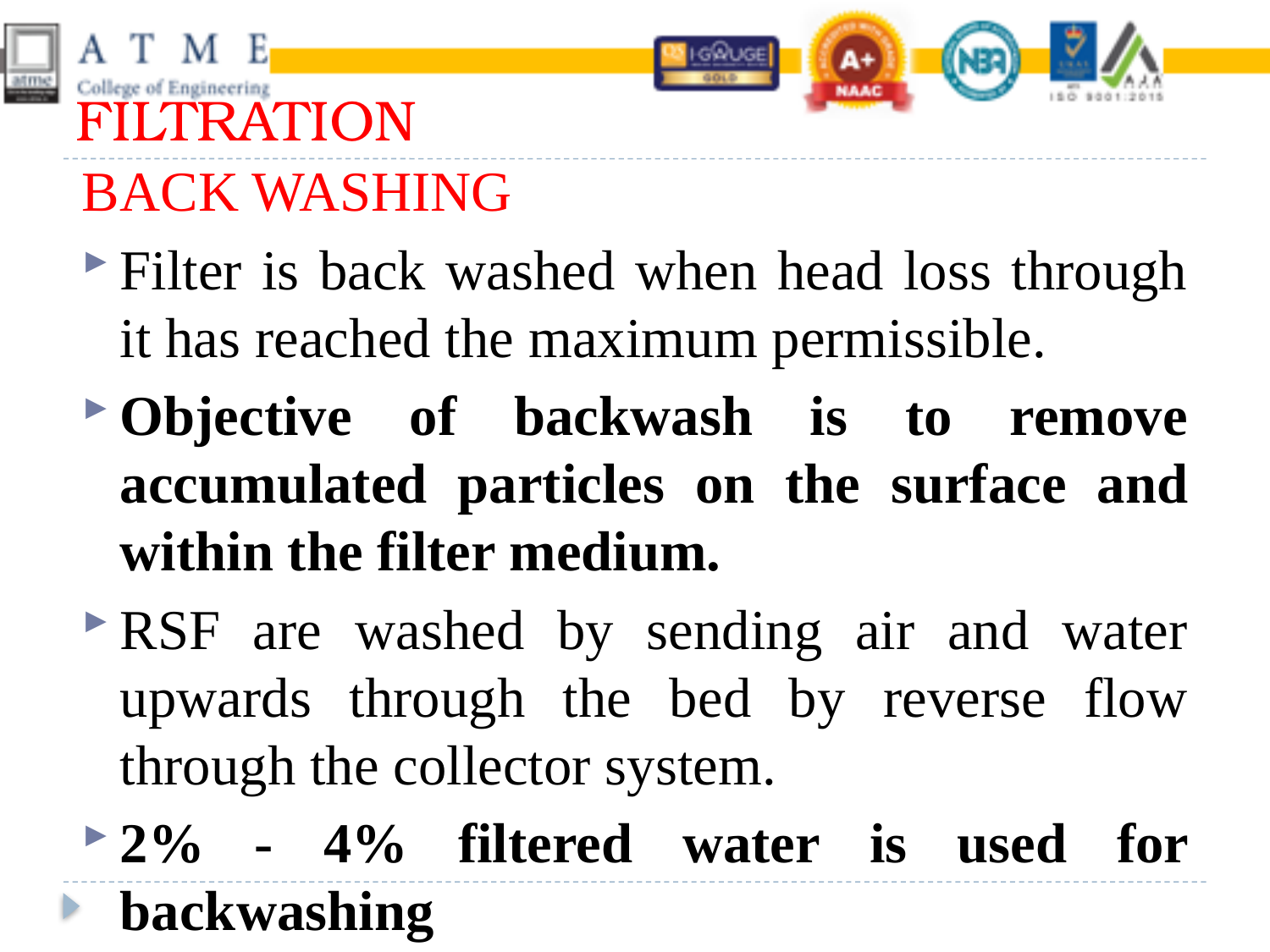

# FILTRATION
BACK WASHING
Filter is back washed when head loss through it has reached the maximum permissible.
Objective of backwash is to remove accumulated particles on the surface and within the filter medium.
RSF are washed by sending air and water upwards through the bed by reverse flow through the collector system.
2% - 4% filtered water is used for backwashing